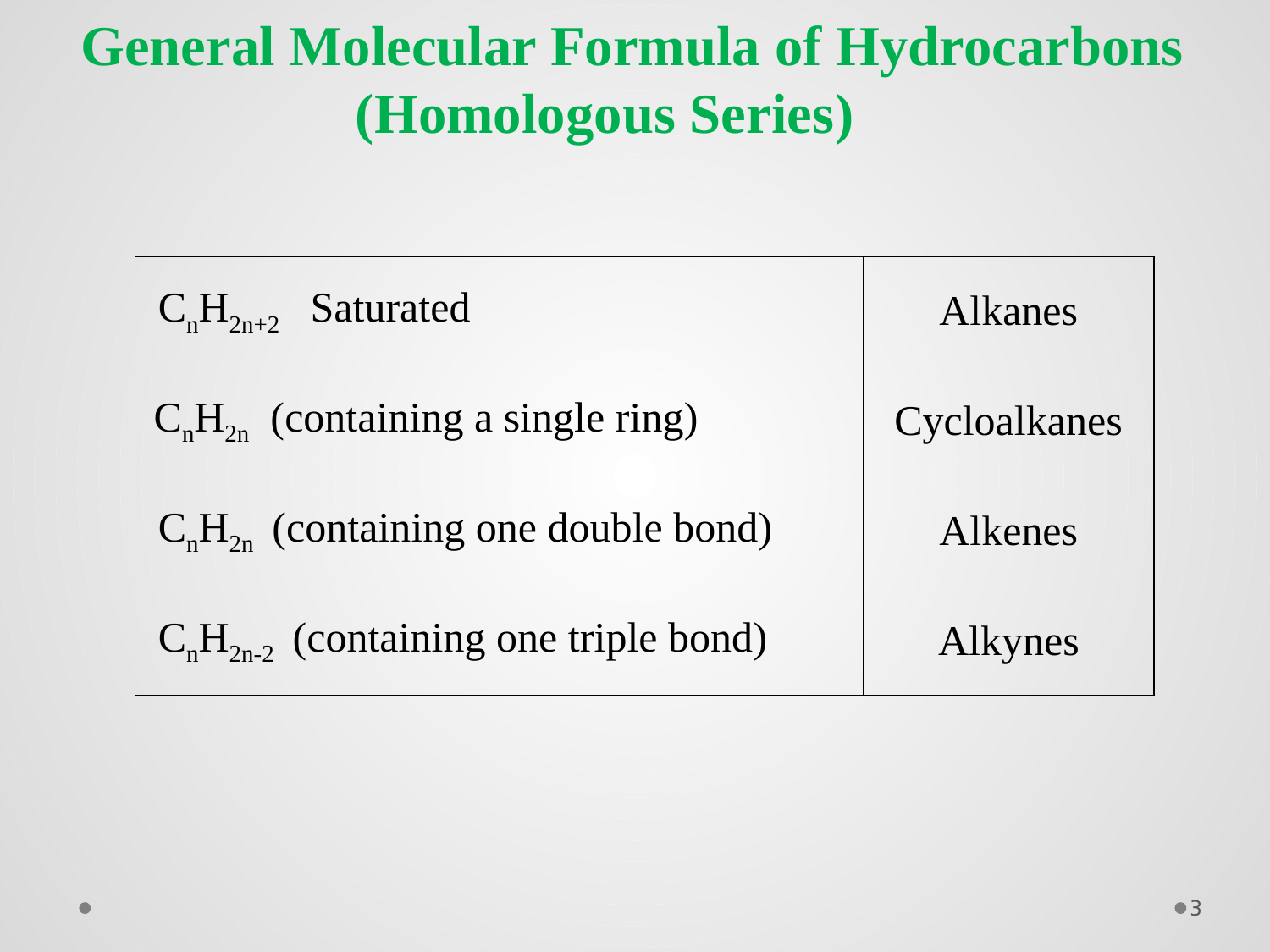

General Molecular Formula of Hydrocarbons
(Homologous Series)
| CnH2n+2 Saturated | Alkanes |
| --- | --- |
| (containing a single ring) CnH2n | Cycloalkanes |
| CnH2n (containing one double bond) | Alkenes |
| CnH2n-2 (containing one triple bond) | Alkynes |
3